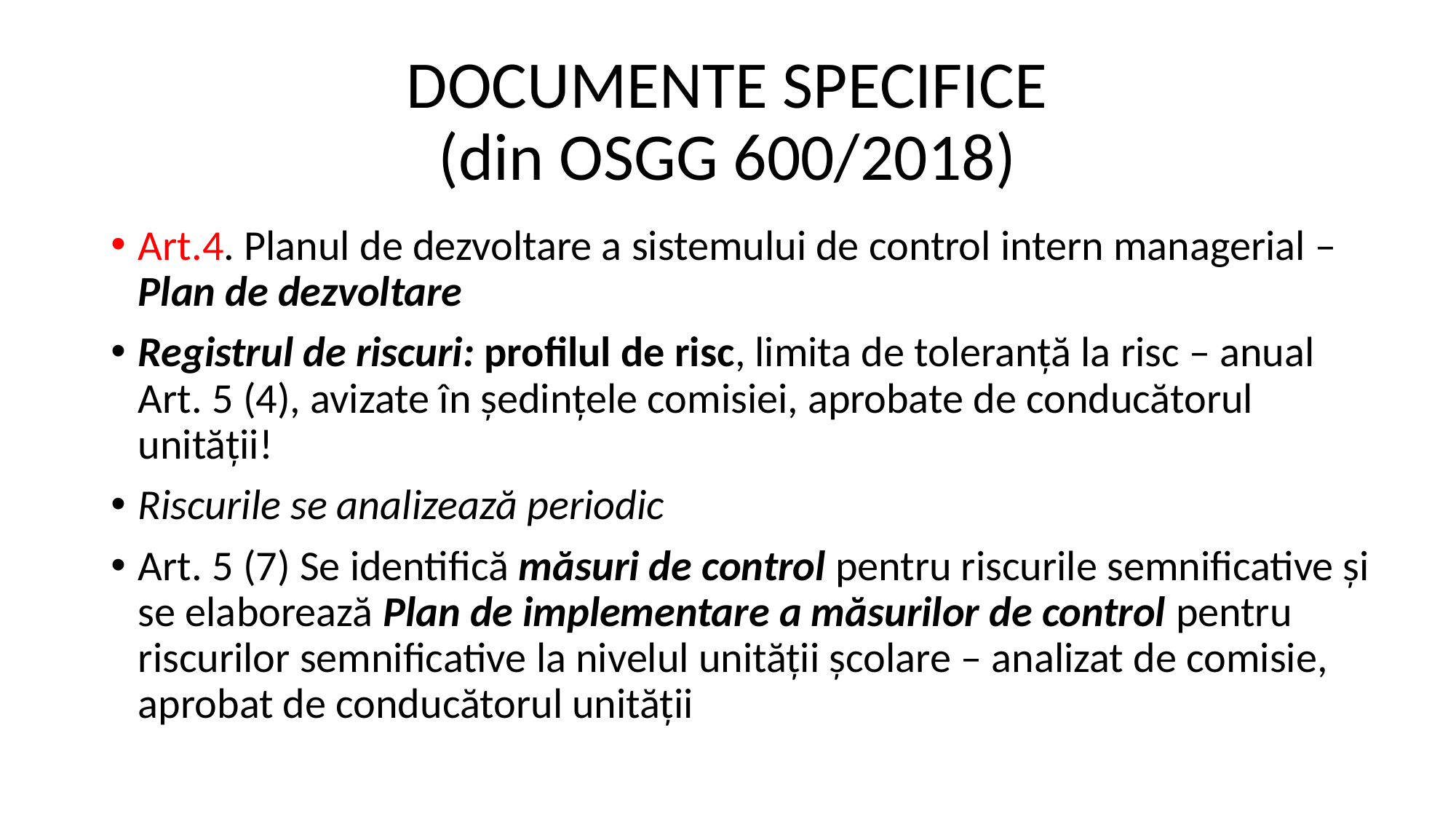

# DOCUMENTE SPECIFICE (din OSGG 600/2018)
Art.4. Planul de dezvoltare a sistemului de control intern managerial – Plan de dezvoltare
Registrul de riscuri: profilul de risc, limita de toleranță la risc – anual Art. 5 (4), avizate în ședințele comisiei, aprobate de conducătorul unității!
Riscurile se analizează periodic
Art. 5 (7) Se identifică măsuri de control pentru riscurile semnificative și se elaborează Plan de implementare a măsurilor de control pentru riscurilor semnificative la nivelul unității școlare – analizat de comisie, aprobat de conducătorul unității